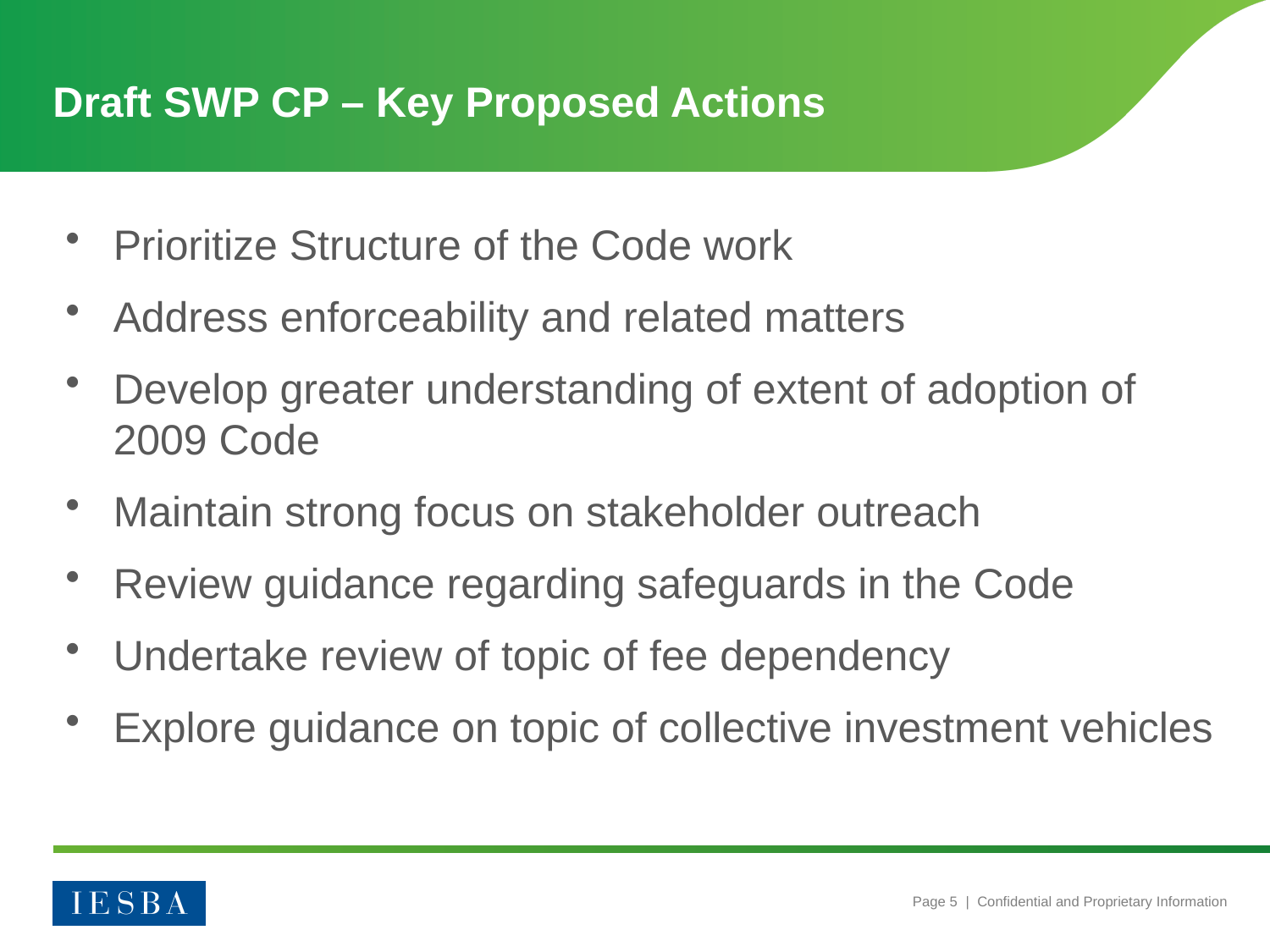

# Draft SWP CP – Key Proposed Actions
Prioritize Structure of the Code work
Address enforceability and related matters
Develop greater understanding of extent of adoption of 2009 Code
Maintain strong focus on stakeholder outreach
Review guidance regarding safeguards in the Code
Undertake review of topic of fee dependency
Explore guidance on topic of collective investment vehicles